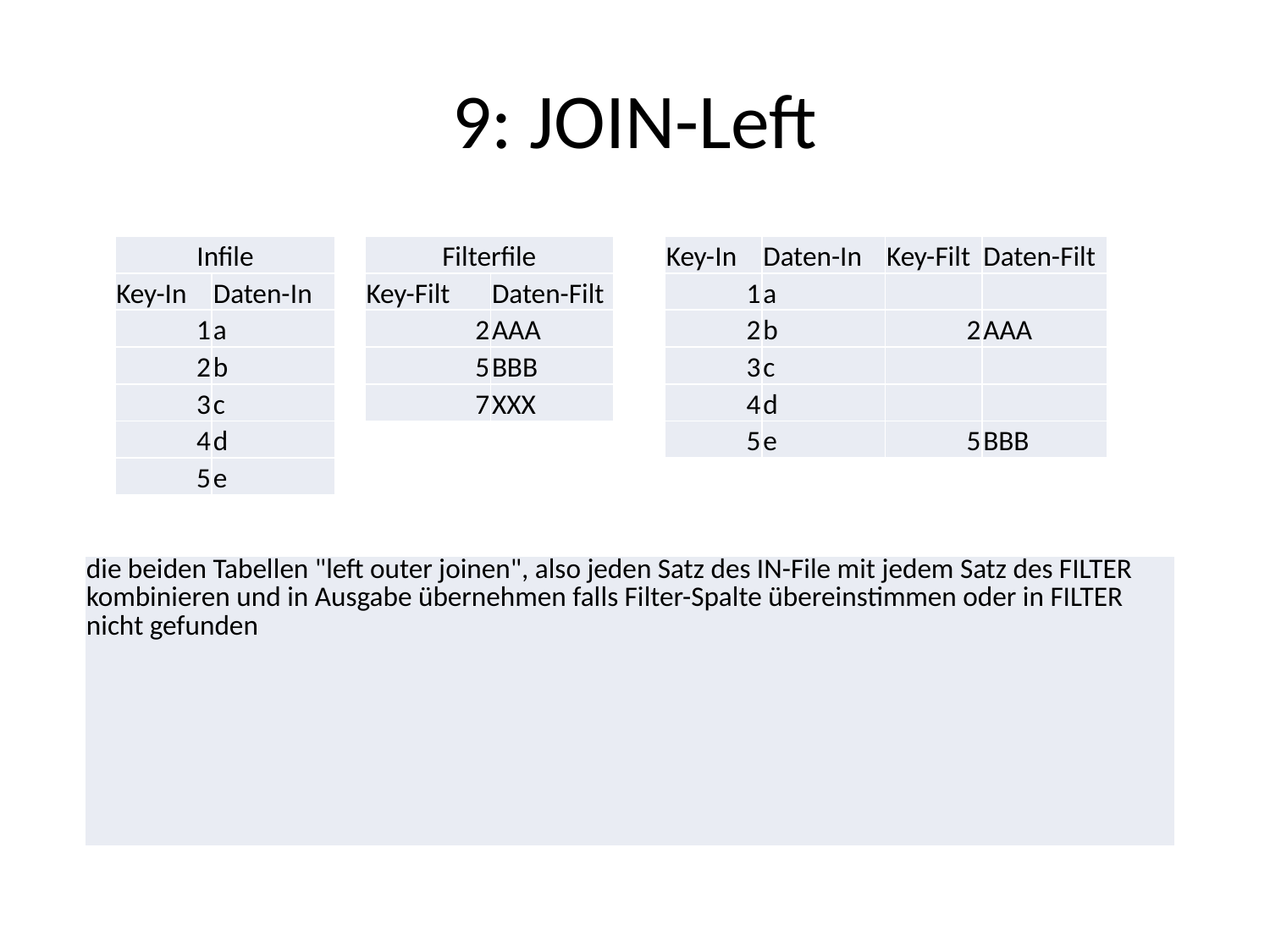

# 9: JOIN-Left
| Infile |  |
| --- | --- |
| Key-In | Daten-In |
| 1 | a |
| 2 | b |
| 3 | c |
| 4 | d |
| 5 | e |
| Filterfile |  |
| --- | --- |
| Key-Filt | Daten-Filt |
| 2 | AAA |
| 5 | BBB |
| 7 | XXX |
| Key-In | Daten-In | Key-Filt | Daten-Filt |
| --- | --- | --- | --- |
| 1 | a |  |  |
| 2 | b | 2 | AAA |
| 3 | c |  |  |
| 4 | d |  |  |
| 5 | e | 5 | BBB |
| die beiden Tabellen "left outer joinen", also jeden Satz des IN-File mit jedem Satz des FILTER kombinieren und in Ausgabe übernehmen falls Filter-Spalte übereinstimmen oder in FILTER nicht gefunden |
| --- |